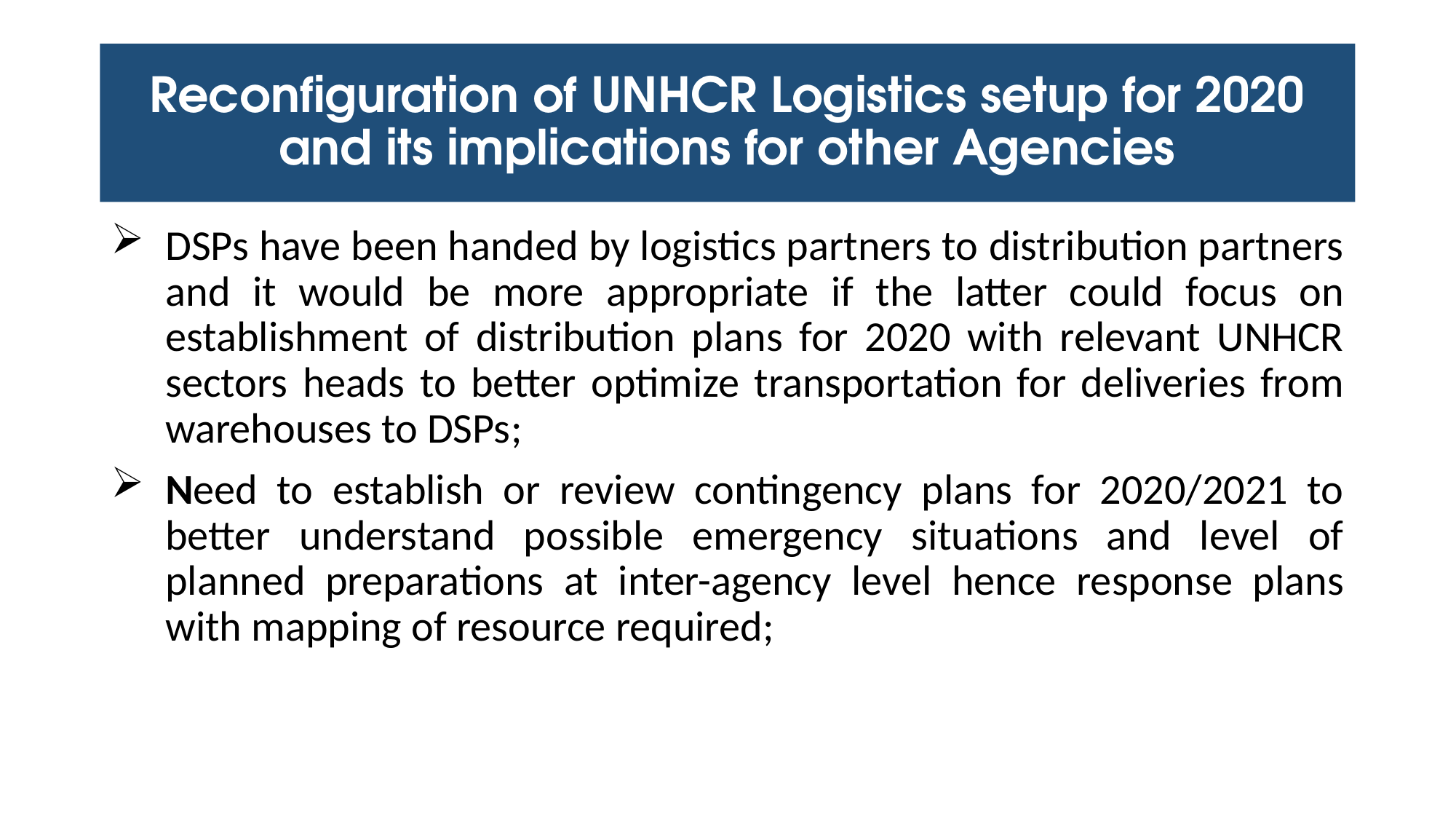

# Reconfiguration of UNHCR Logistics setup for 2020 and its implications for other Agencies
DSPs have been handed by logistics partners to distribution partners and it would be more appropriate if the latter could focus on establishment of distribution plans for 2020 with relevant UNHCR sectors heads to better optimize transportation for deliveries from warehouses to DSPs;
Need to establish or review contingency plans for 2020/2021 to better understand possible emergency situations and level of planned preparations at inter-agency level hence response plans with mapping of resource required;